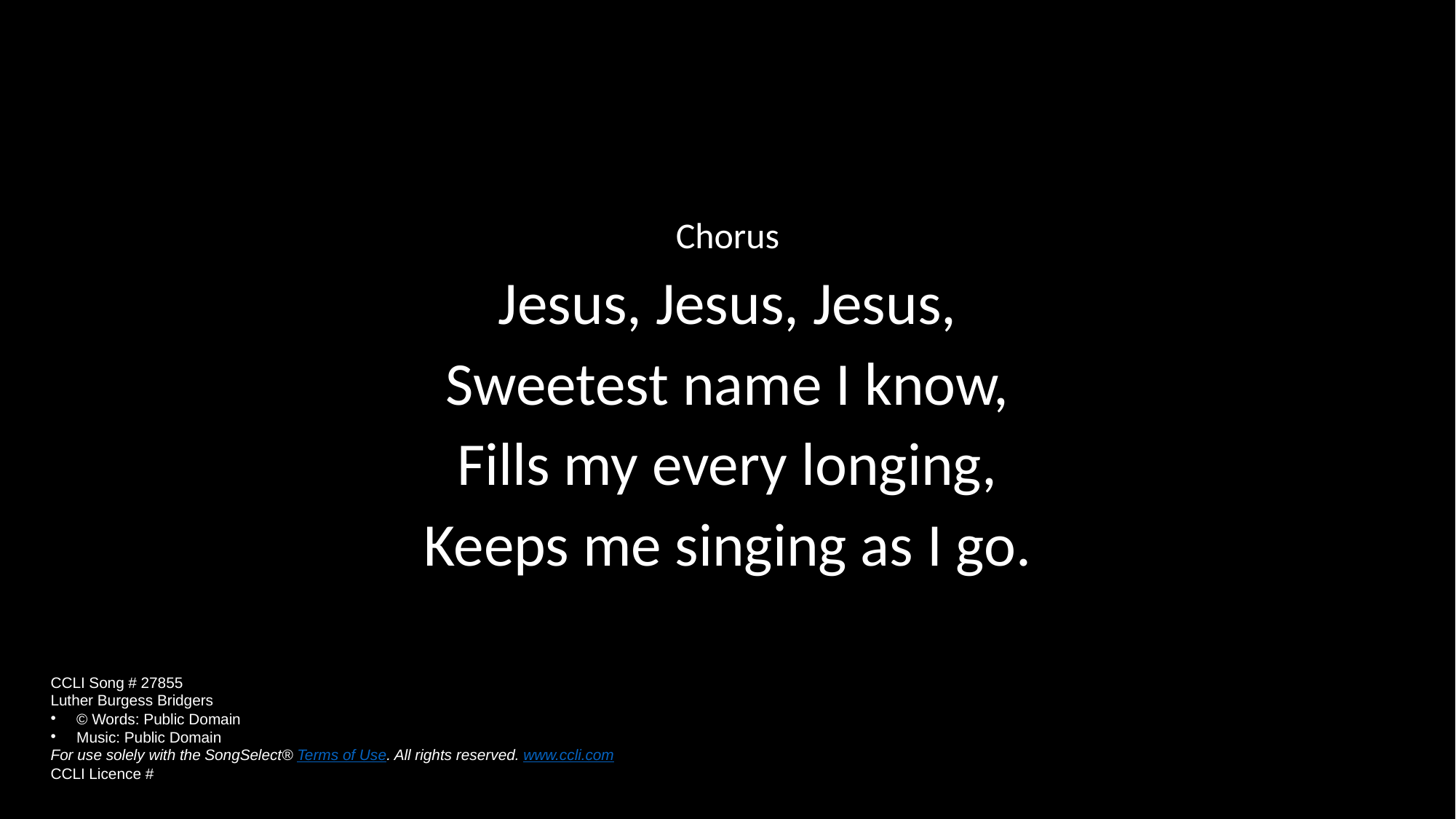

Chorus
Jesus, Jesus, Jesus,
Sweetest name I know,
Fills my every longing,
Keeps me singing as I go.
CCLI Song # 27855
Luther Burgess Bridgers
© Words: Public Domain
Music: Public Domain
For use solely with the SongSelect® Terms of Use. All rights reserved. www.ccli.com
CCLI Licence #